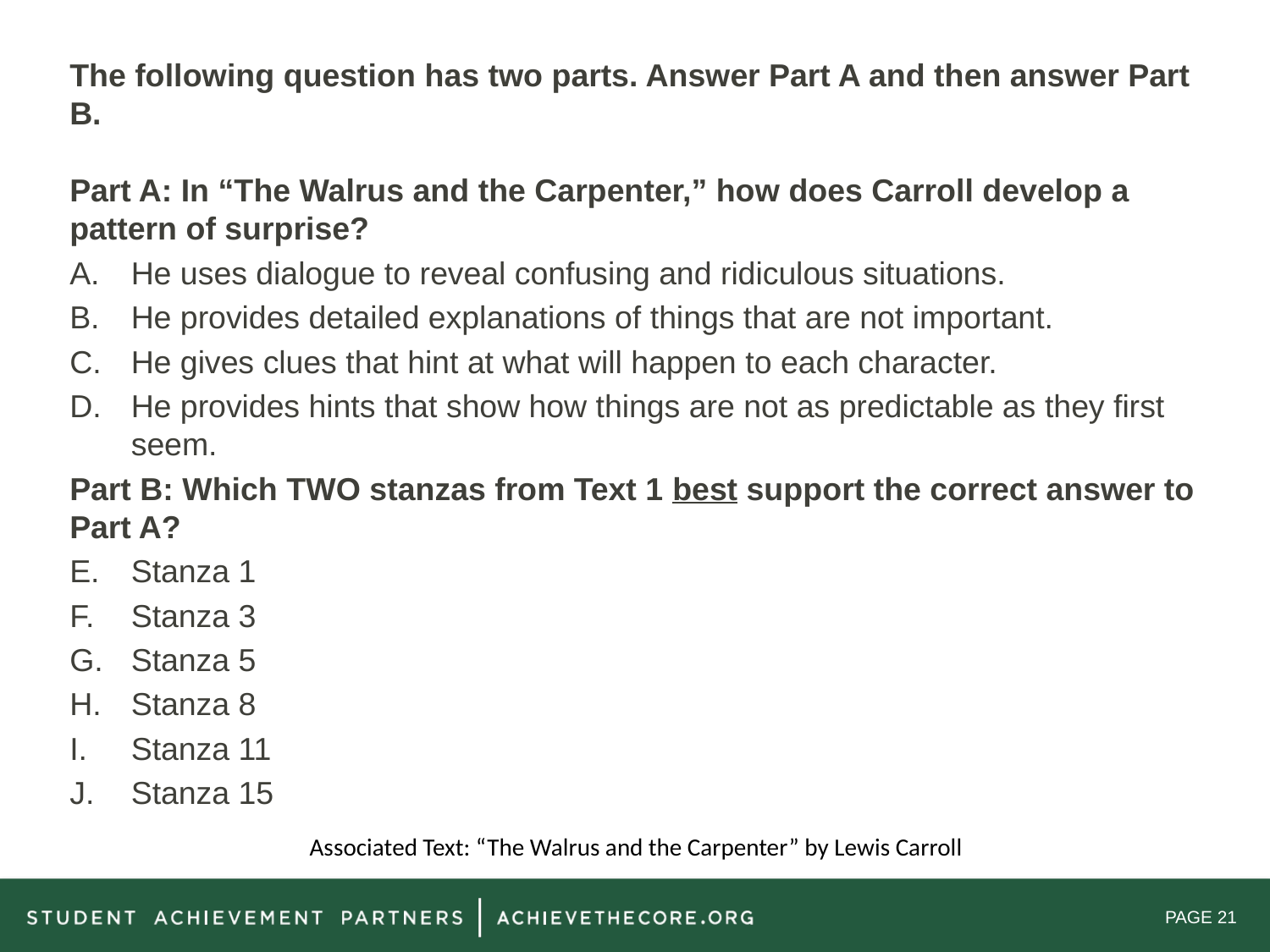

The following question has two parts. Answer Part A and then answer Part B.

Part A: In “The Walrus and the Carpenter,” how does Carroll develop a pattern of surprise?
He uses dialogue to reveal confusing and ridiculous situations.
He provides detailed explanations of things that are not important.
He gives clues that hint at what will happen to each character.
He provides hints that show how things are not as predictable as they first seem.
Part B: Which TWO stanzas from Text 1 best support the correct answer to Part A?
Stanza 1
Stanza 3
Stanza 5
Stanza 8
Stanza 11
Stanza 15

Associated Text: “The Walrus and the Carpenter” by Lewis Carroll